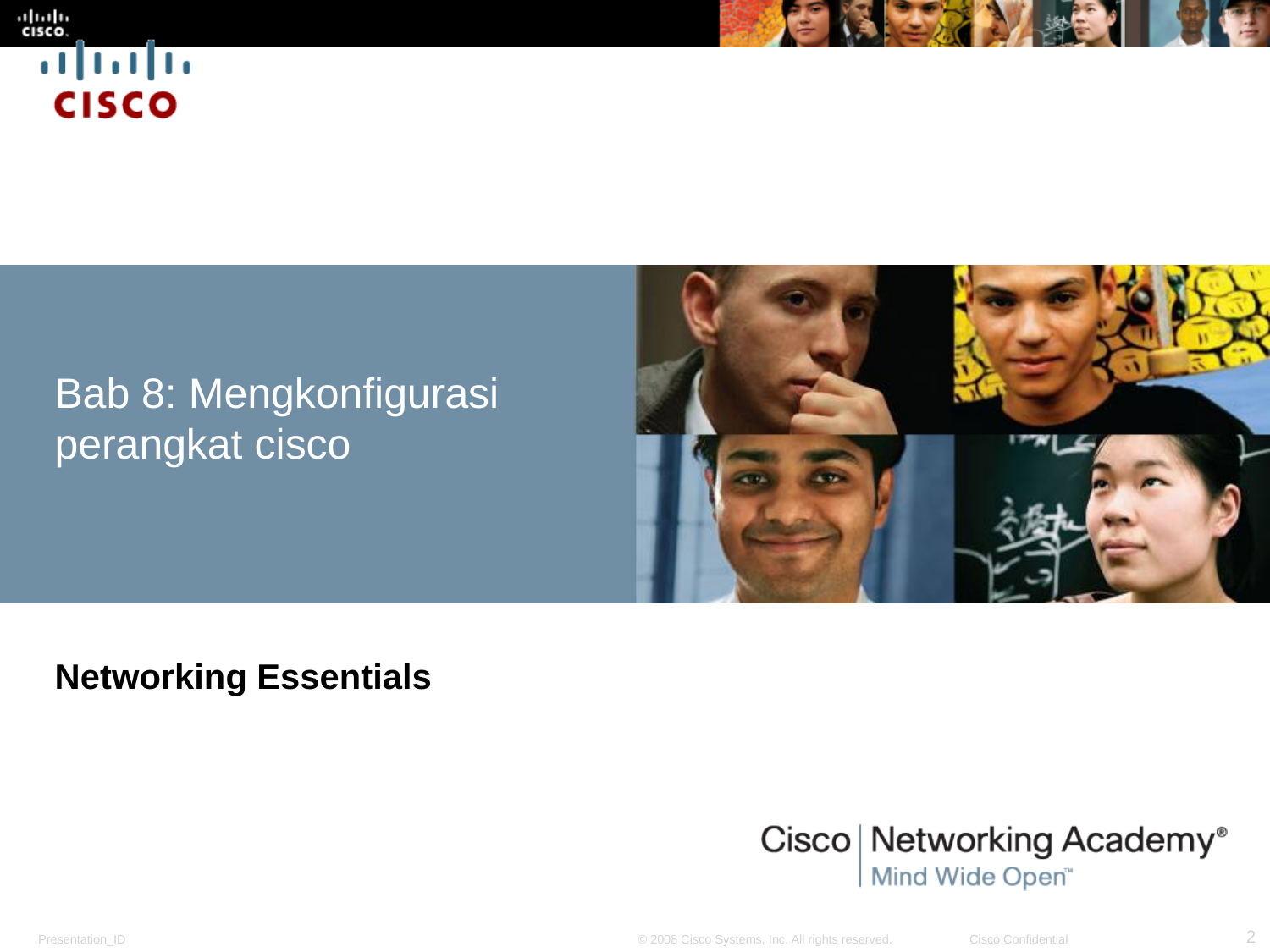

Bab 8: Mengkonfigurasi perangkat cisco
Networking Essentials